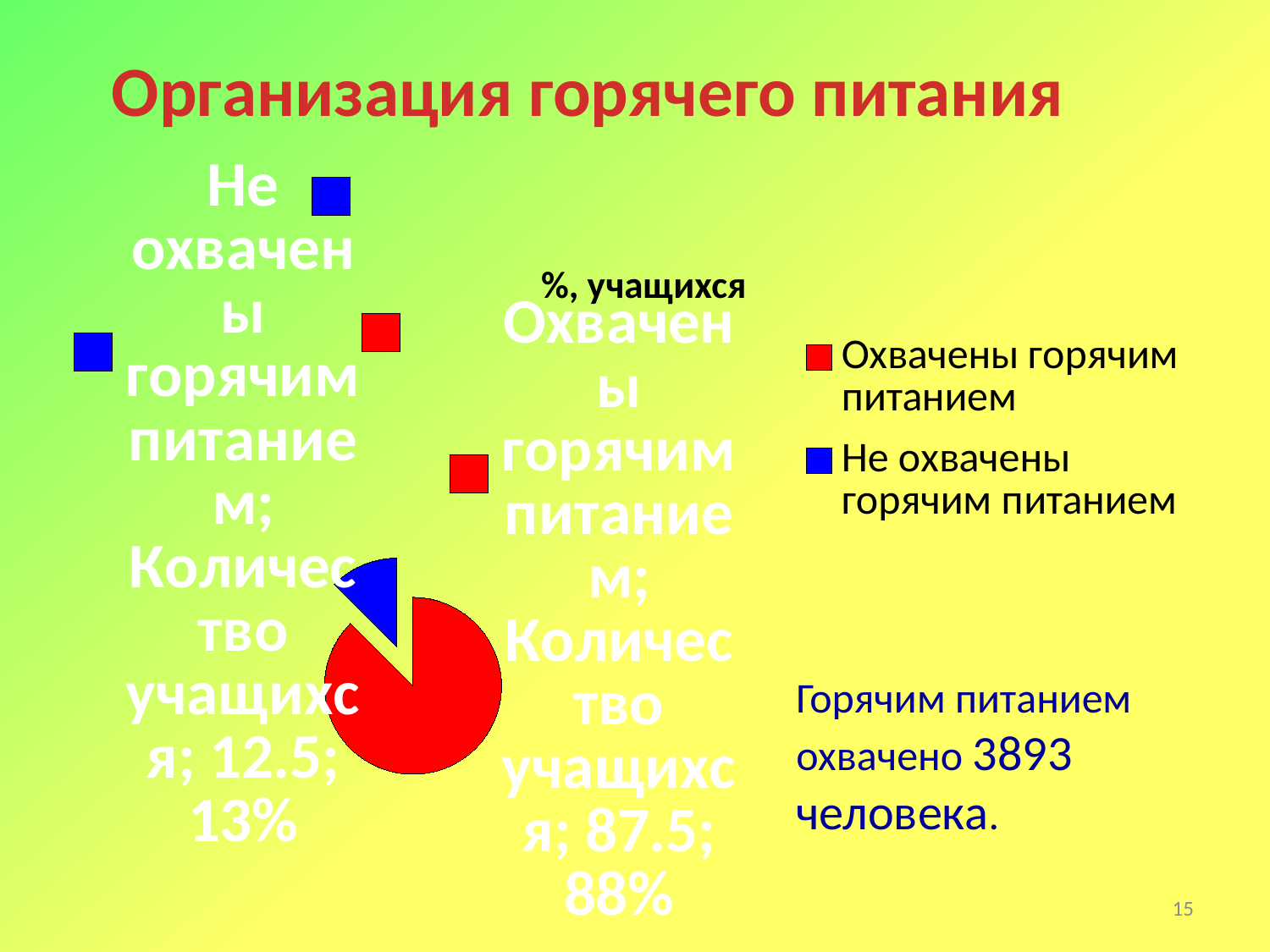

Организация горячего питания

### Chart: %, учащихся

| Category | Количество учащихся |
|---|---|
| Охвачены горячим питанием | 87.5 |
| Не охвачены горячим питанием | 12.5 |
Горячим питанием охвачено 3893 человека.
15